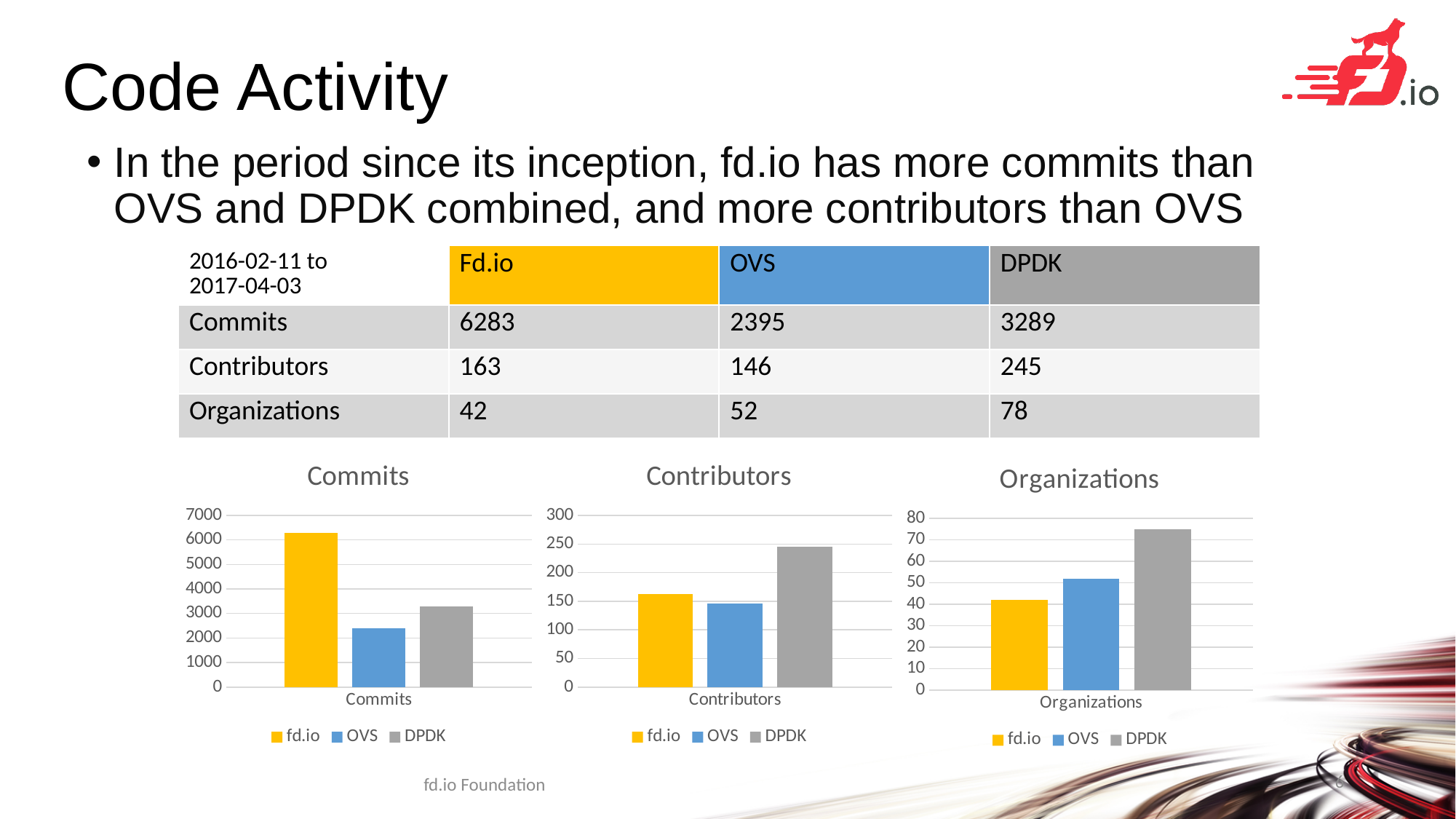

# Code Activity
In the period since its inception, fd.io has more commits than OVS and DPDK combined, and more contributors than OVS
| 2016-02-11 to 2017-04-03 | Fd.io | OVS | DPDK |
| --- | --- | --- | --- |
| Commits | 6283 | 2395 | 3289 |
| Contributors | 163 | 146 | 245 |
| Organizations | 42 | 52 | 78 |

### Chart: Commits

| Category | fd.io | OVS | DPDK |
|---|---|---|---|
| Commits | 6283.0 | 2395.0 | 3289.0 |

### Chart: Contributors

| Category | fd.io | OVS | DPDK |
|---|---|---|---|
| Contributors | 163.0 | 146.0 | 245.0 |

### Chart: Organizations

| Category | fd.io | OVS | DPDK |
|---|---|---|---|
| Organizations | 42.0 | 52.0 | 75.0 |
6
fd.io Foundation